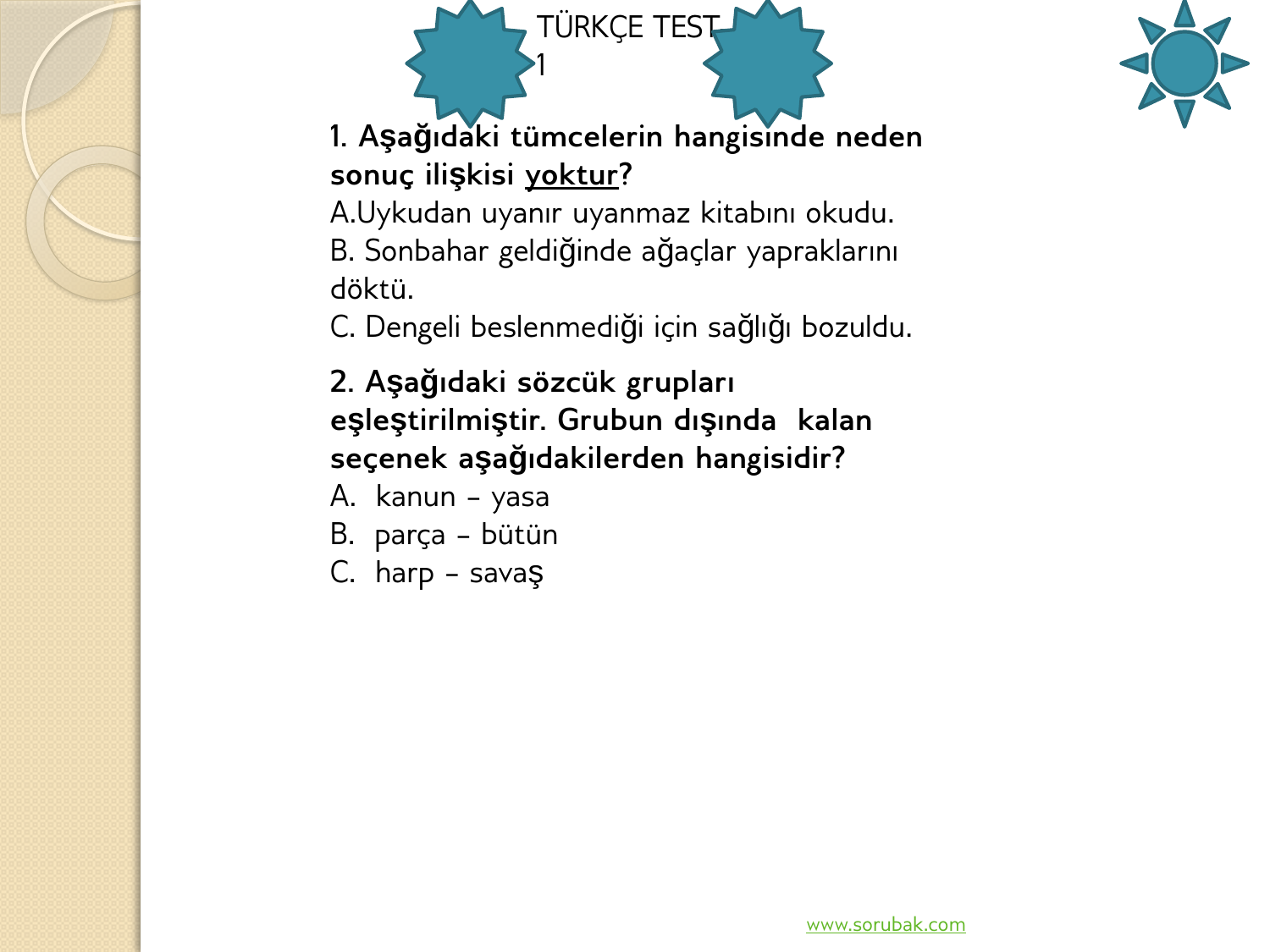

TÜRKÇE TEST-1

1. Aşağıdaki tümcelerin hangisinde neden sonuç ilişkisi yoktur?
A.Uykudan uyanır uyanmaz kitabını okudu.
B. Sonbahar geldiğinde ağaçlar yapraklarını döktü.
C. Dengeli beslenmediği için sağlığı bozuldu.
2. Aşağıdaki sözcük grupları  eşleştirilmiştir. Grubun dışında  kalan seçenek aşağıdakilerden hangisidir?
A.  kanun – yasa
B.  parça – bütün
C.  harp – savaş
www.sorubak.com